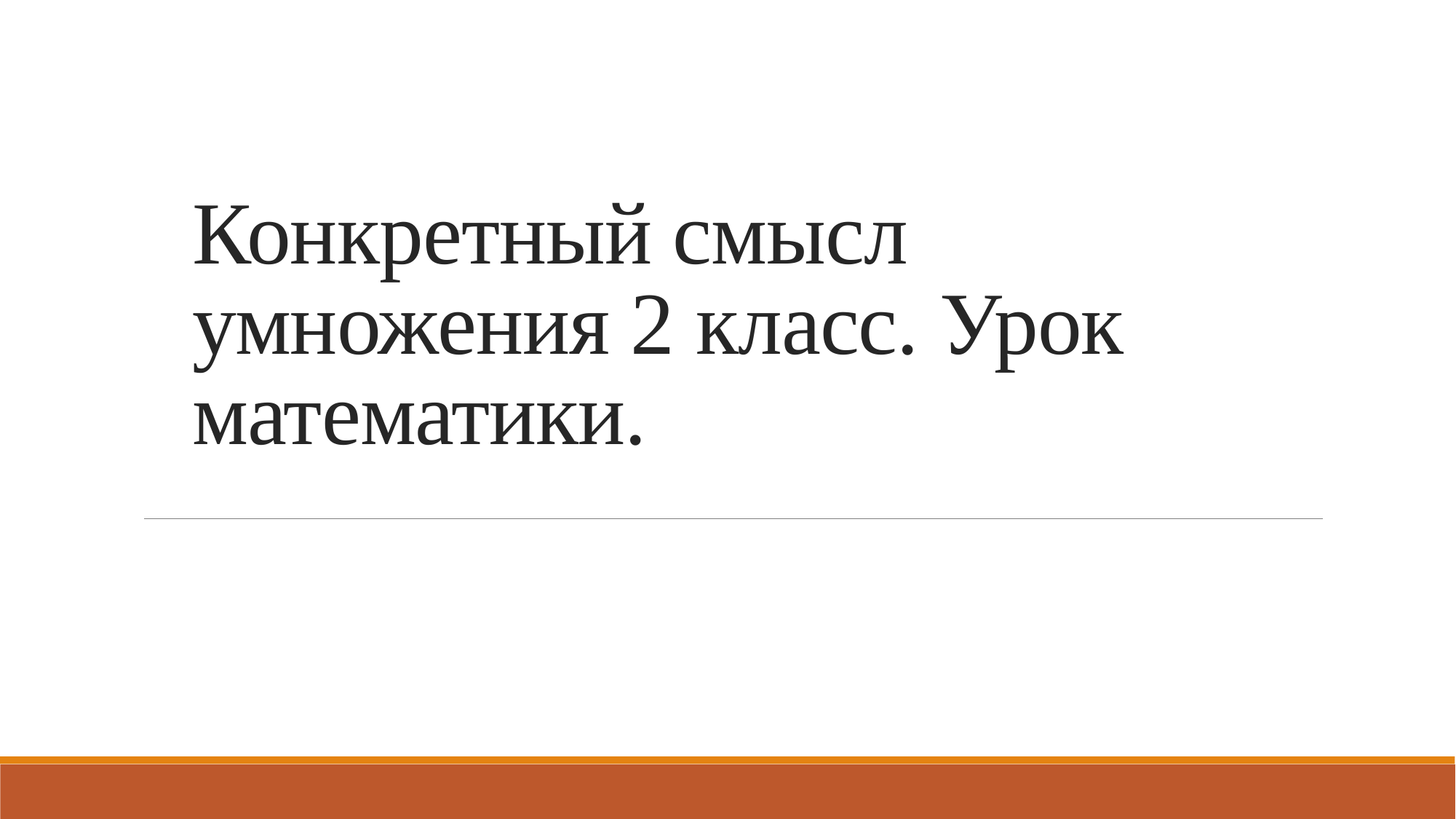

# Конкретный смысл умножения 2 класс. Урок математики.